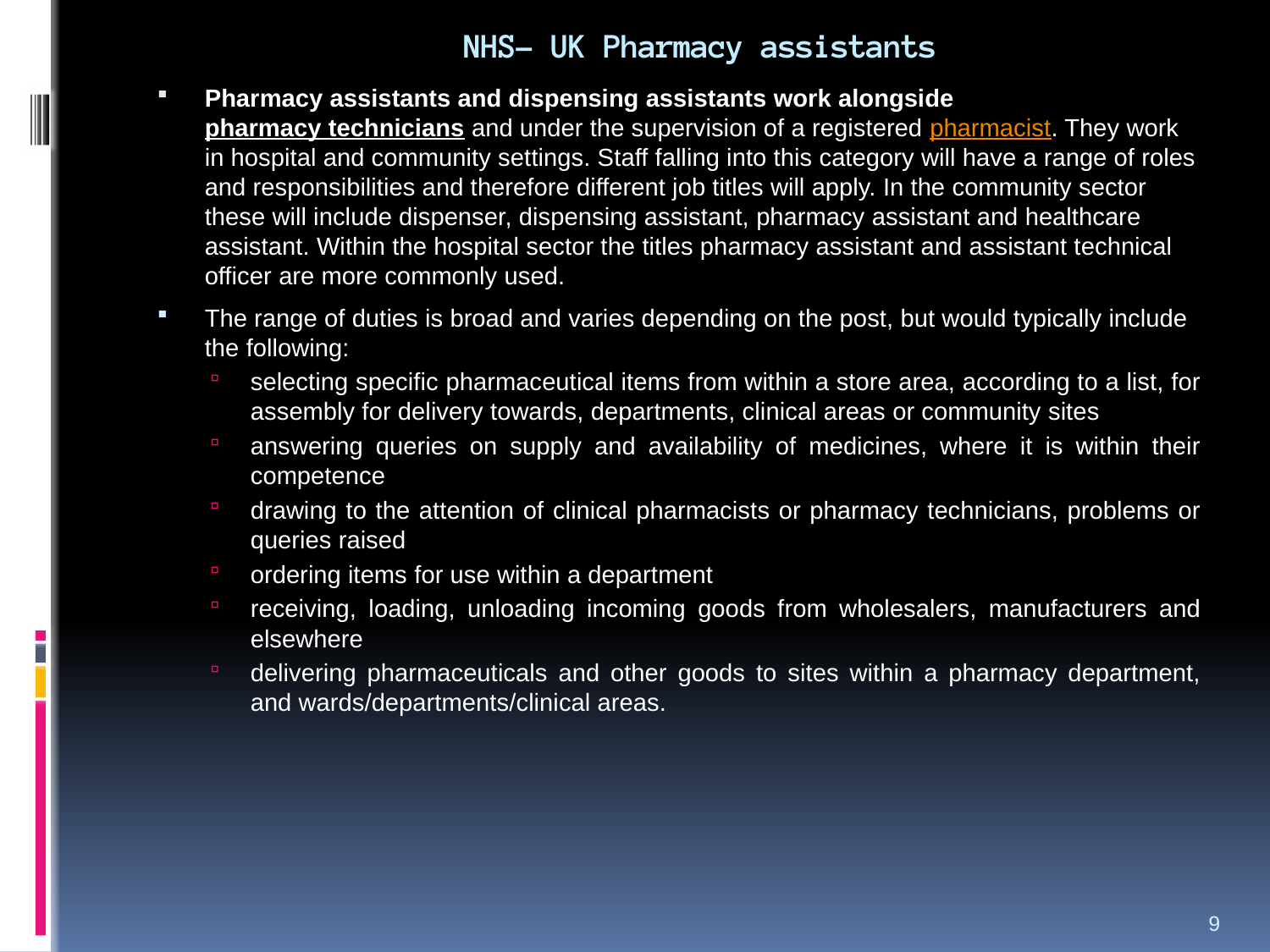

# NHS- UK Pharmacy assistants
Pharmacy assistants and dispensing assistants work alongside pharmacy technicians and under the supervision of a registered pharmacist. They work in hospital and community settings. Staff falling into this category will have a range of roles and responsibilities and therefore different job titles will apply. In the community sector these will include dispenser, dispensing assistant, pharmacy assistant and healthcare assistant. Within the hospital sector the titles pharmacy assistant and assistant technical officer are more commonly used.
The range of duties is broad and varies depending on the post, but would typically include the following:
selecting specific pharmaceutical items from within a store area, according to a list, for assembly for delivery towards, departments, clinical areas or community sites
answering queries on supply and availability of medicines, where it is within their competence
drawing to the attention of clinical pharmacists or pharmacy technicians, problems or queries raised
ordering items for use within a department
receiving, loading, unloading incoming goods from wholesalers, manufacturers and elsewhere
delivering pharmaceuticals and other goods to sites within a pharmacy department, and wards/departments/clinical areas.

9